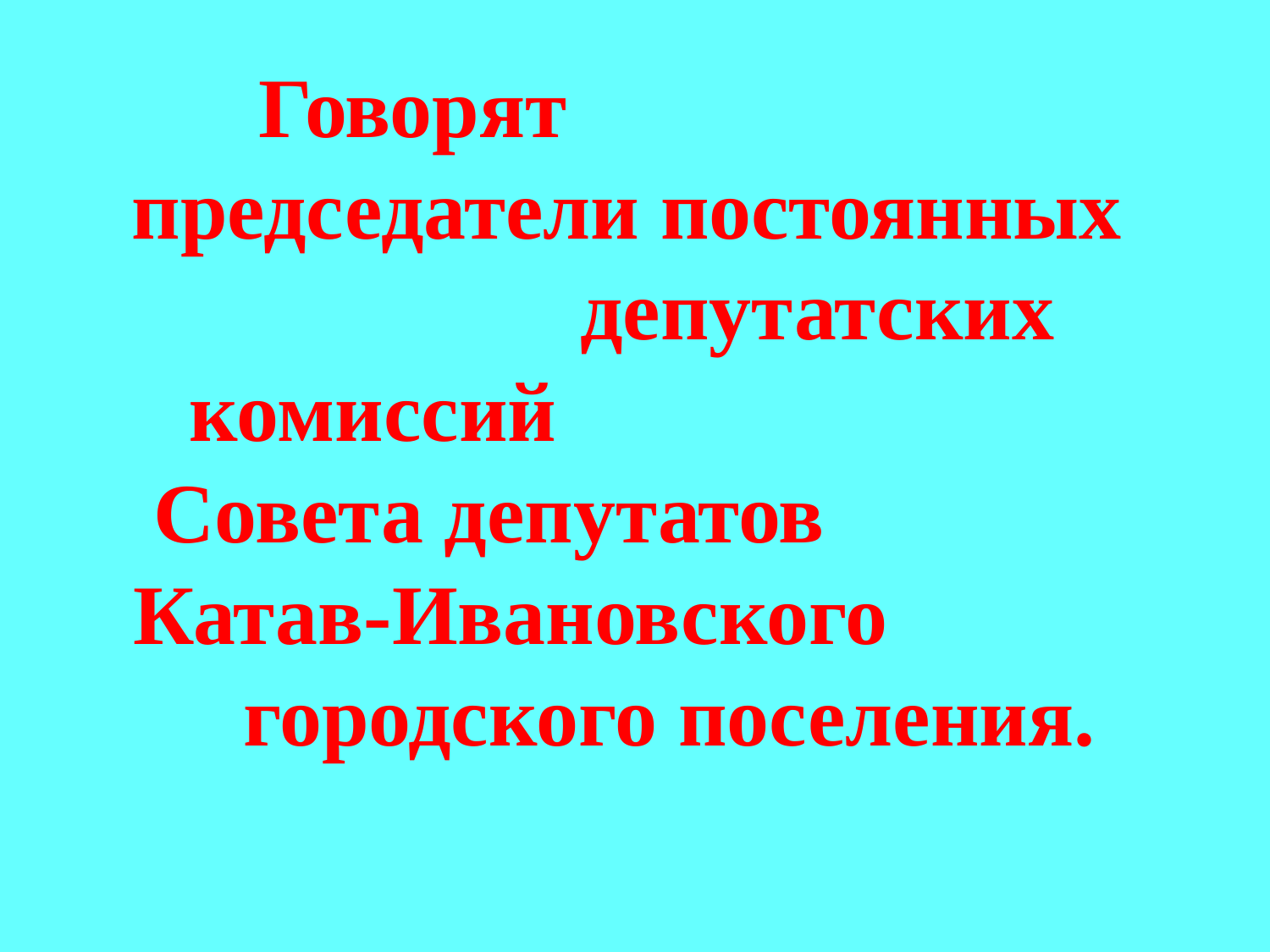

Говорят                      председатели постоянных                   депутатских комиссий                            Совета депутатов                 Катав-Ивановского                  городского поселения.